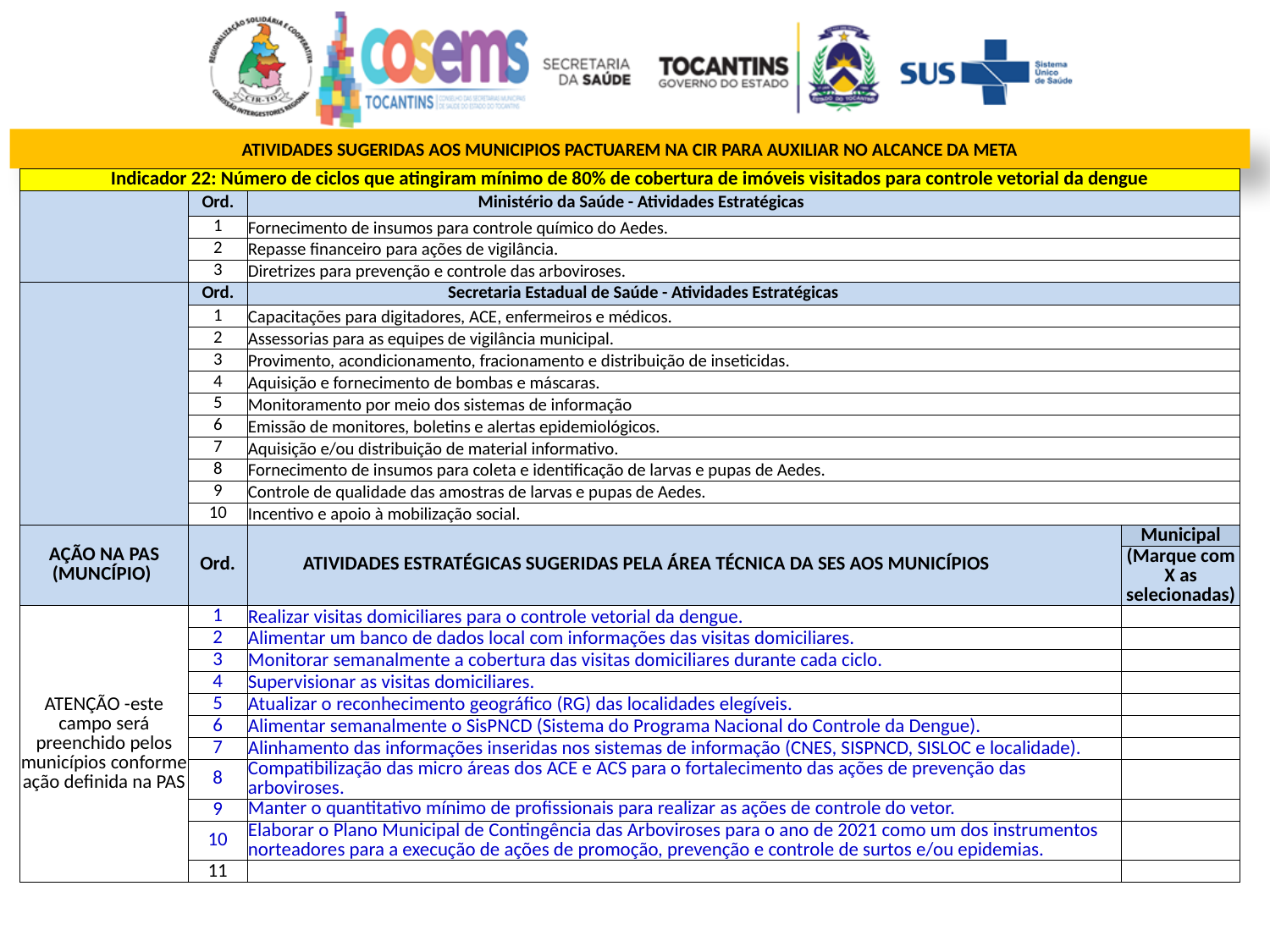

ATIVIDADES SUGERIDAS AOS MUNICIPIOS PACTUAREM NA CIR PARA AUXILIAR NO ALCANCE DA META
| Indicador 22: Número de ciclos que atingiram mínimo de 80% de cobertura de imóveis visitados para controle vetorial da dengue |  |  |  |
| --- | --- | --- | --- |
|  | Ord. | Ministério da Saúde - Atividades Estratégicas |  |
|  | 1 | Fornecimento de insumos para controle químico do Aedes. |  |
|  | 2 | Repasse financeiro para ações de vigilância. |  |
|  | 3 | Diretrizes para prevenção e controle das arboviroses. |  |
|  | Ord. | Secretaria Estadual de Saúde - Atividades Estratégicas |  |
|  | 1 | Capacitações para digitadores, ACE, enfermeiros e médicos. |  |
|  | 2 | Assessorias para as equipes de vigilância municipal. |  |
|  | 3 | Provimento, acondicionamento, fracionamento e distribuição de inseticidas. |  |
|  | 4 | Aquisição e fornecimento de bombas e máscaras. |  |
|  | 5 | Monitoramento por meio dos sistemas de informação |  |
|  | 6 | Emissão de monitores, boletins e alertas epidemiológicos. |  |
|  | 7 | Aquisição e/ou distribuição de material informativo. |  |
|  | 8 | Fornecimento de insumos para coleta e identificação de larvas e pupas de Aedes. |  |
|  | 9 | Controle de qualidade das amostras de larvas e pupas de Aedes. |  |
|  | 10 | Incentivo e apoio à mobilização social. |  |
| AÇÃO NA PAS (MUNCÍPIO) | Ord. | ATIVIDADES ESTRATÉGICAS SUGERIDAS PELA ÁREA TÉCNICA DA SES AOS MUNICÍPIOS | Municipal |
|  |  |  | (Marque com X as selecionadas) |
| ATENÇÃO -este campo será preenchido pelos municípios conforme ação definida na PAS | 1 | Realizar visitas domiciliares para o controle vetorial da dengue. |  |
|  | 2 | Alimentar um banco de dados local com informações das visitas domiciliares. |  |
|  | 3 | Monitorar semanalmente a cobertura das visitas domiciliares durante cada ciclo. |  |
|  | 4 | Supervisionar as visitas domiciliares. |  |
|  | 5 | Atualizar o reconhecimento geográfico (RG) das localidades elegíveis. |  |
|  | 6 | Alimentar semanalmente o SisPNCD (Sistema do Programa Nacional do Controle da Dengue). |  |
|  | 7 | Alinhamento das informações inseridas nos sistemas de informação (CNES, SISPNCD, SISLOC e localidade). |  |
|  | 8 | Compatibilização das micro áreas dos ACE e ACS para o fortalecimento das ações de prevenção das arboviroses. |  |
|  | 9 | Manter o quantitativo mínimo de profissionais para realizar as ações de controle do vetor. |  |
|  | 10 | Elaborar o Plano Municipal de Contingência das Arboviroses para o ano de 2021 como um dos instrumentos norteadores para a execução de ações de promoção, prevenção e controle de surtos e/ou epidemias. |  |
|  | 11 |  |  |